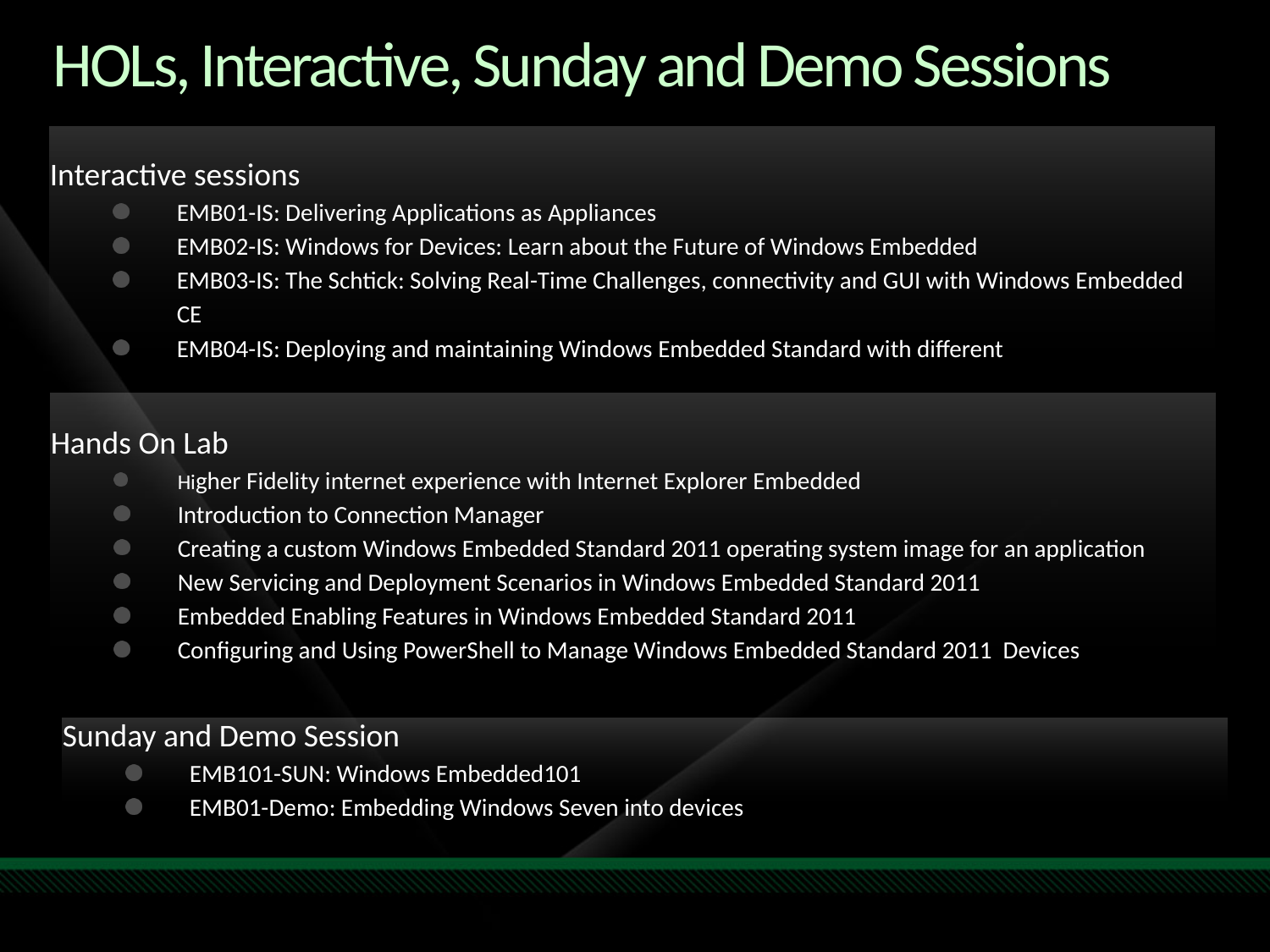

Required Slide
Track PMs will supply the content for this slide,
which will be inserted during
the final scrub.
# HOLs, Interactive, Sunday and Demo Sessions
Interactive sessions
EMB01-IS: Delivering Applications as Appliances
EMB02-IS: Windows for Devices: Learn about the Future of Windows Embedded
EMB03-IS: The Schtick: Solving Real-Time Challenges, connectivity and GUI with Windows Embedded CE
EMB04-IS: Deploying and maintaining Windows Embedded Standard with different
Hands On Lab
Higher Fidelity internet experience with Internet Explorer Embedded
Introduction to Connection Manager
Creating a custom Windows Embedded Standard 2011 operating system image for an application
New Servicing and Deployment Scenarios in Windows Embedded Standard 2011
Embedded Enabling Features in Windows Embedded Standard 2011
Configuring and Using PowerShell to Manage Windows Embedded Standard 2011  Devices
Sunday and Demo Session
EMB101-SUN: Windows Embedded101
EMB01-Demo: Embedding Windows Seven into devices